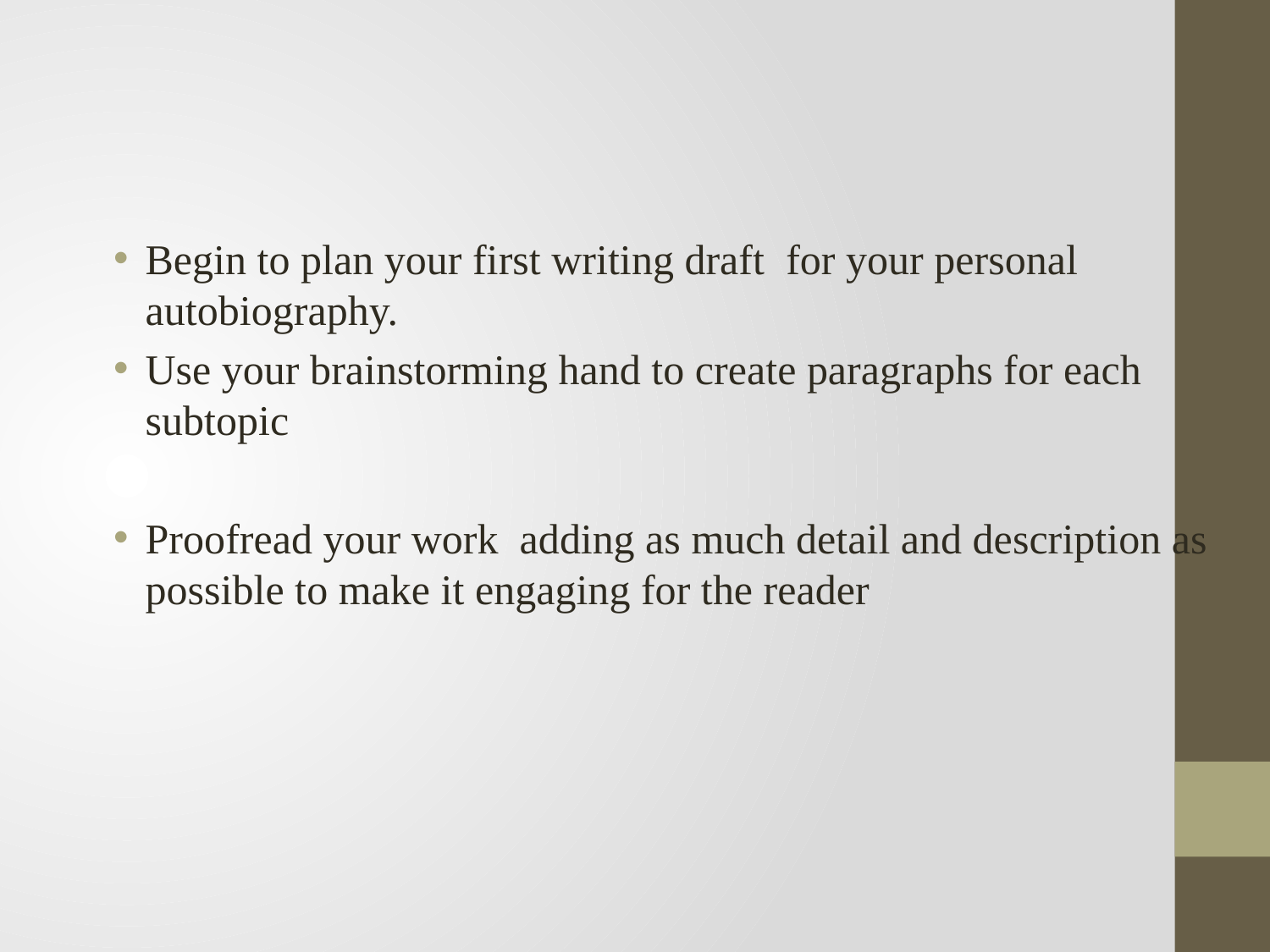

Begin to plan your first writing draft  for your personal autobiography.
Use your brainstorming hand to create paragraphs for each subtopic

Proofread your work  adding as much detail and description as possible to make it engaging for the reader